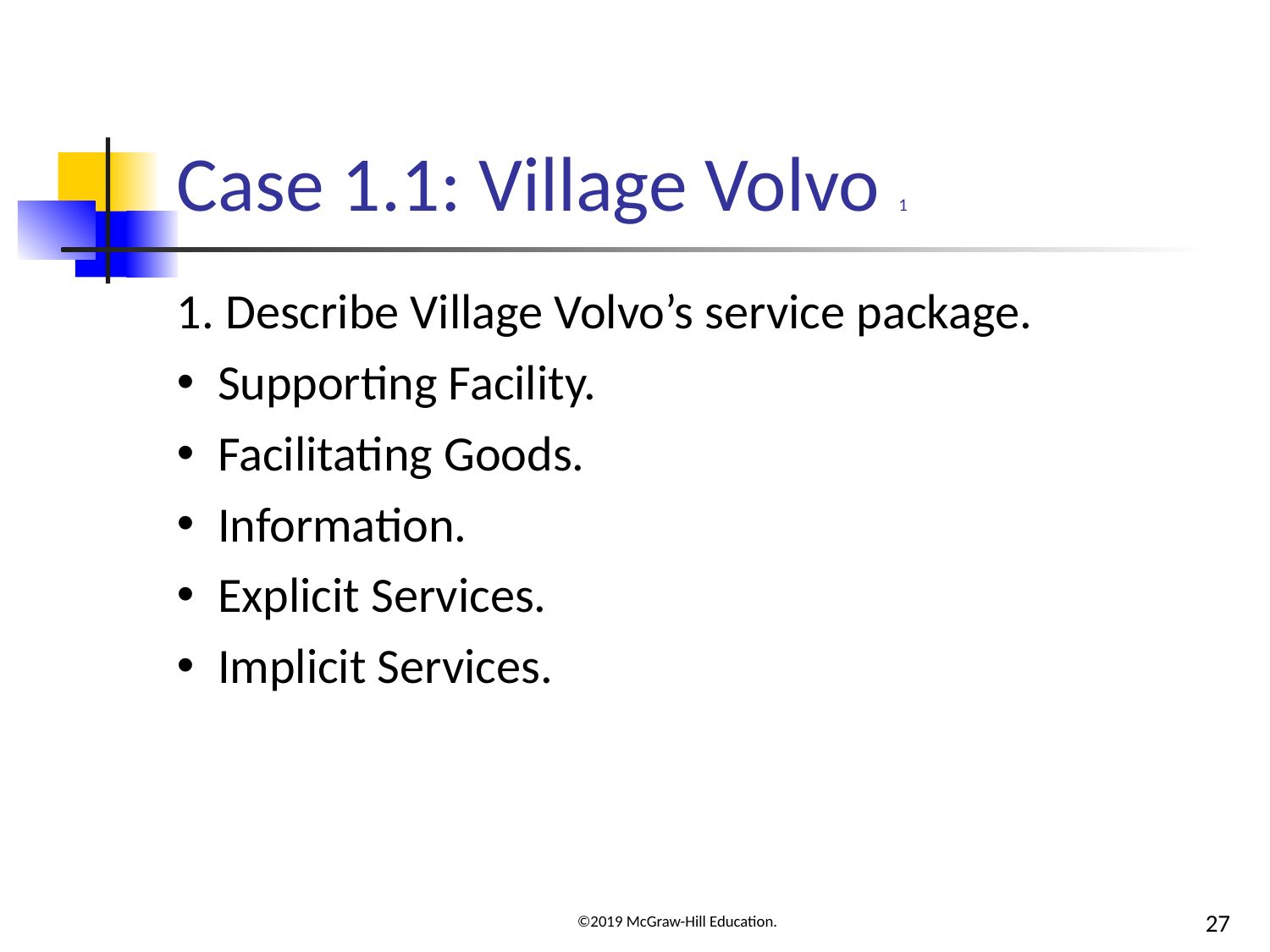

# Case 1.1: Village Volvo 1
1. Describe Village Volvo’s service package.
Supporting Facility.
Facilitating Goods.
Information.
Explicit Services.
Implicit Services.